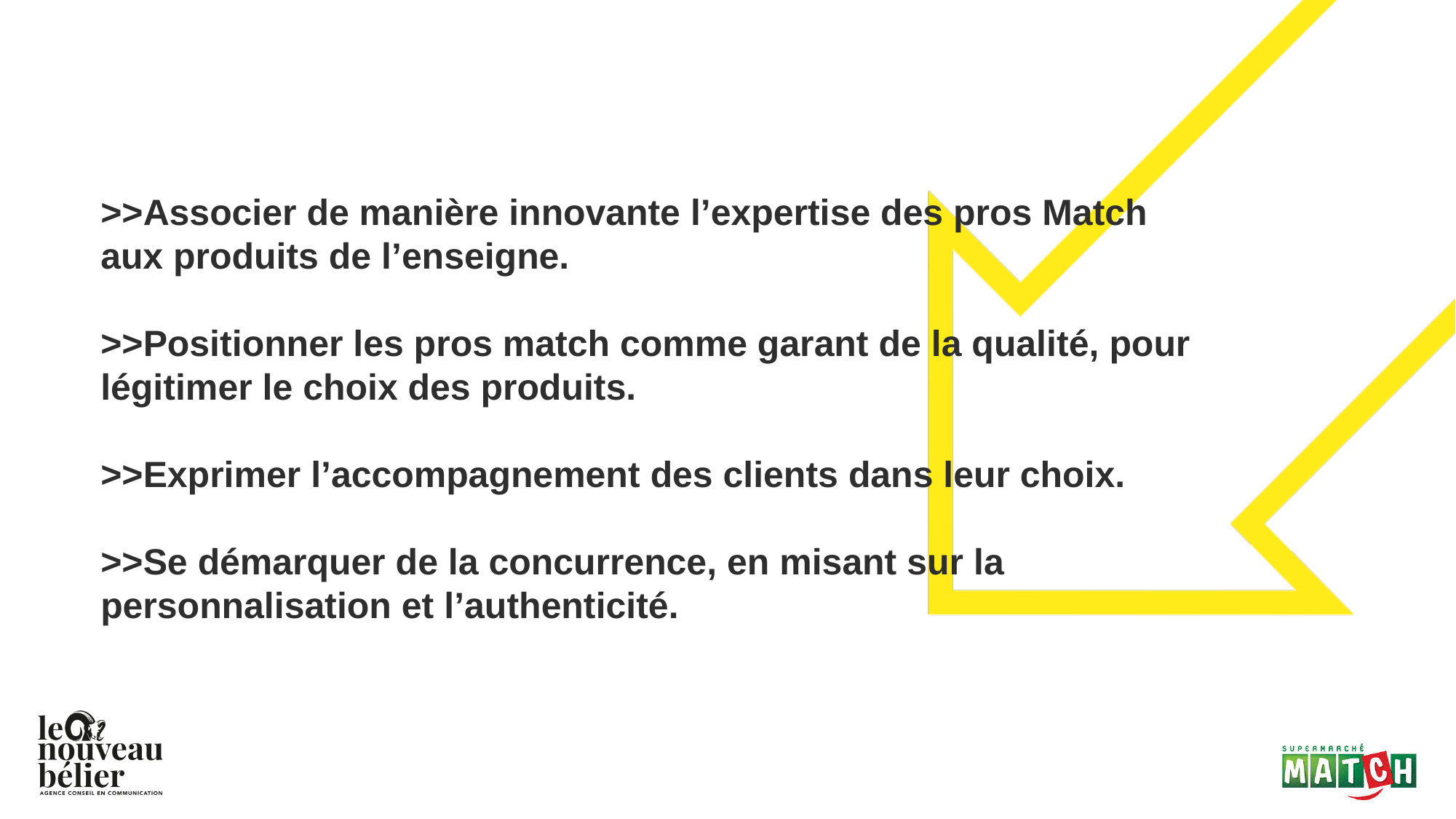

>>Associer de manière innovante l’expertise des pros Match
aux produits de l’enseigne.

>>Positionner les pros match comme garant de la qualité, pour légitimer le choix des produits.

>>Exprimer l’accompagnement des clients dans leur choix.

>>Se démarquer de la concurrence, en misant sur la personnalisation et l’authenticité.